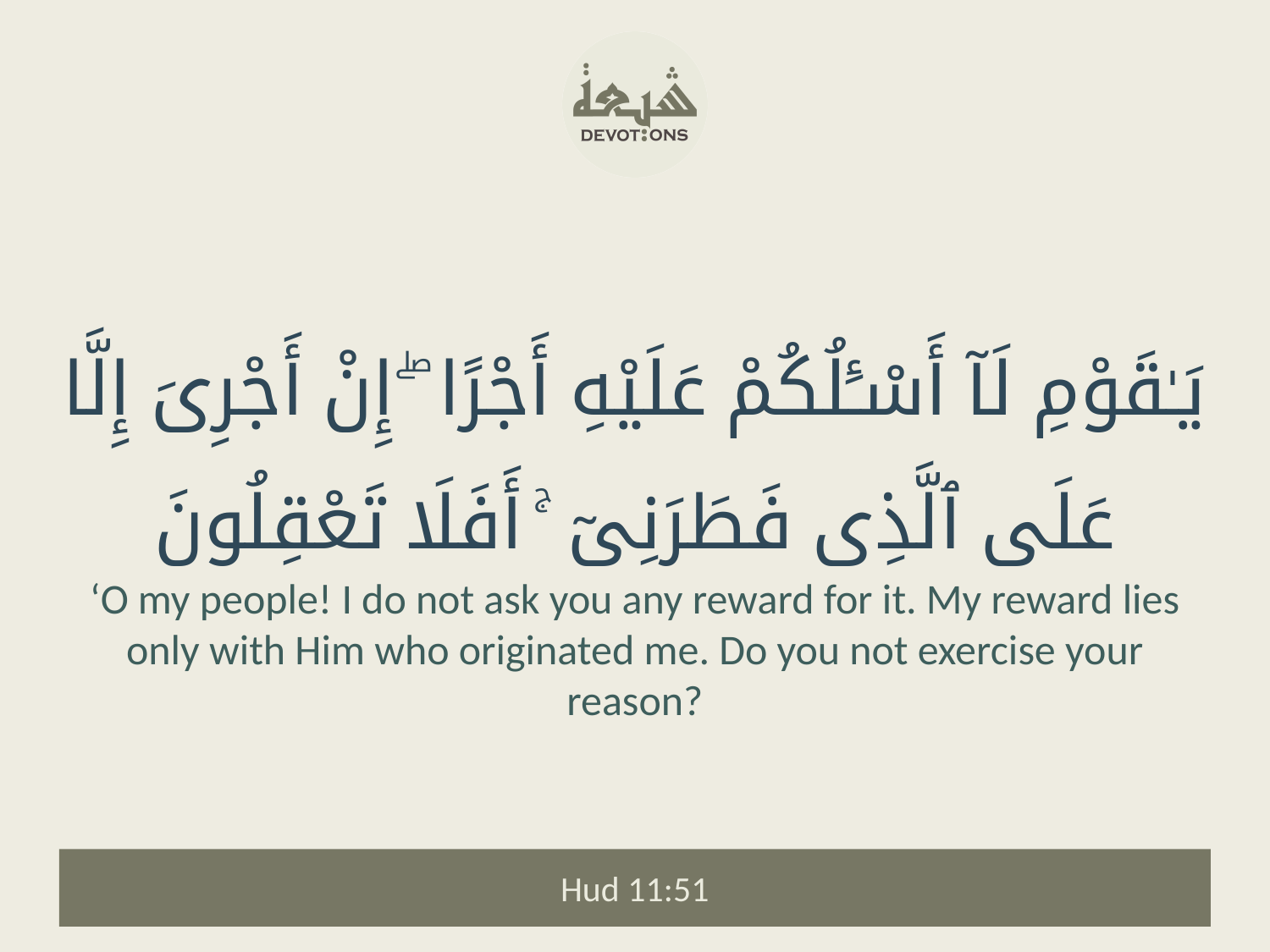

يَـٰقَوْمِ لَآ أَسْـَٔلُكُمْ عَلَيْهِ أَجْرًا ۖ إِنْ أَجْرِىَ إِلَّا عَلَى ٱلَّذِى فَطَرَنِىٓ ۚ أَفَلَا تَعْقِلُونَ
‘O my people! I do not ask you any reward for it. My reward lies only with Him who originated me. Do you not exercise your reason?
Hud 11:51